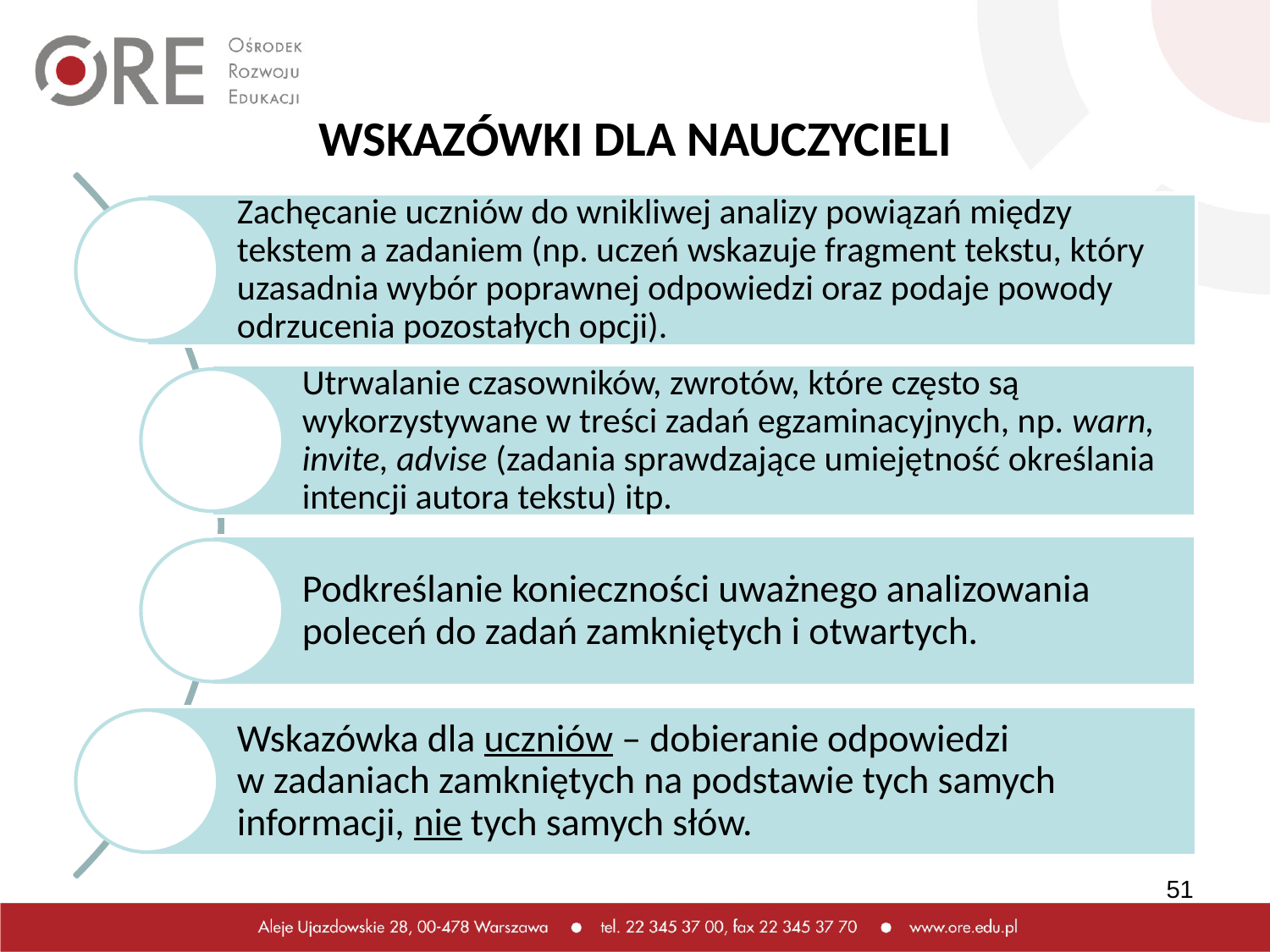

# WSKAZÓWKI DLA NAUCZYCIELI
Zachęcanie uczniów do wnikliwej analizy powiązań między tekstem a zadaniem (np. uczeń wskazuje fragment tekstu, który uzasadnia wybór poprawnej odpowiedzi oraz podaje powody odrzucenia pozostałych opcji).
Utrwalanie czasowników, zwrotów, które często są wykorzystywane w treści zadań egzaminacyjnych, np. warn, invite, advise (zadania sprawdzające umiejętność określania intencji autora tekstu) itp.
Podkreślanie konieczności uważnego analizowania poleceń do zadań zamkniętych i otwartych.
Wskazówka dla uczniów – dobieranie odpowiedzi
w zadaniach zamkniętych na podstawie tych samych informacji, nie tych samych słów.
51